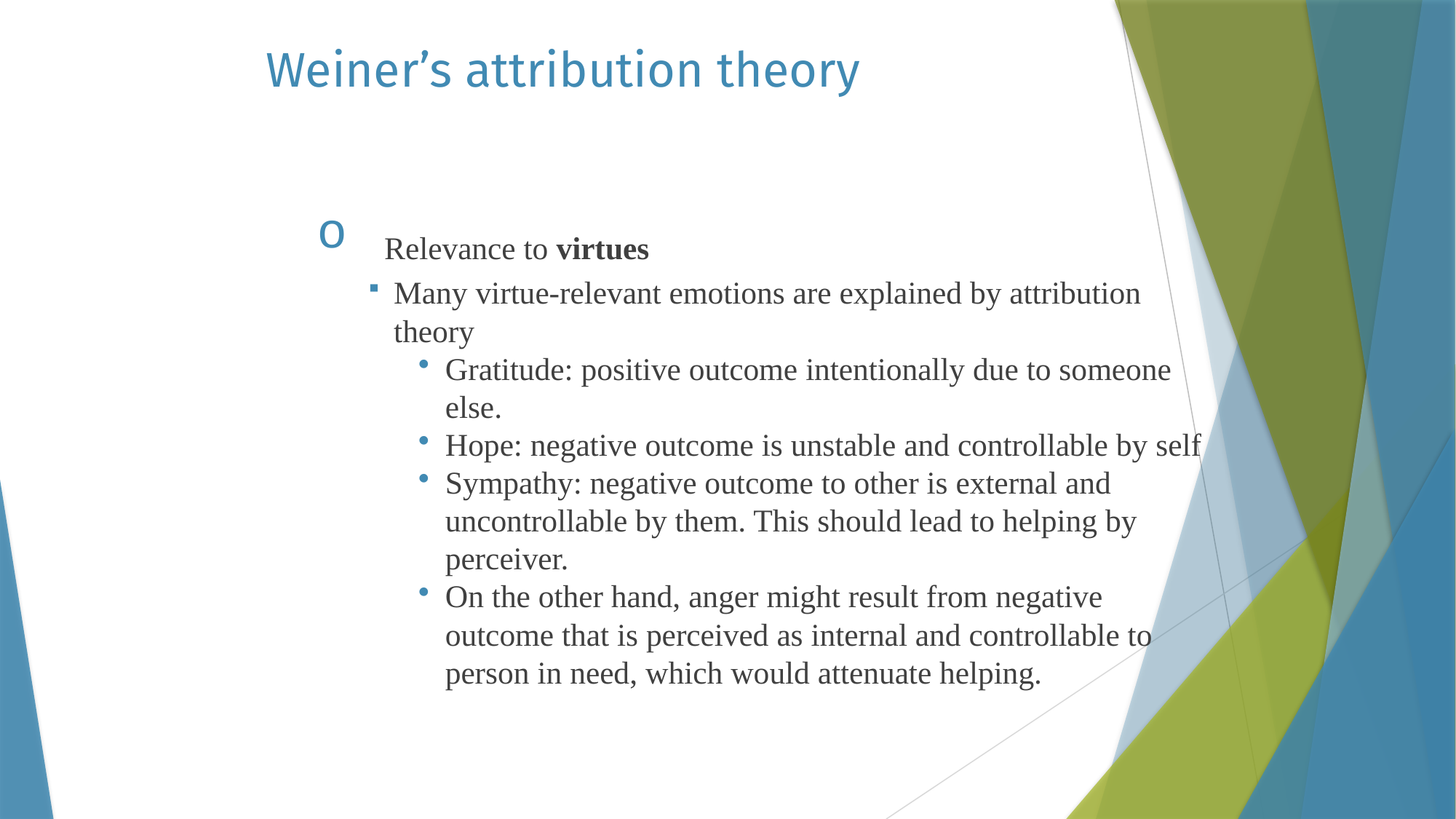

# Weiner’s attribution theory
  Relevance to virtues
Many virtue-relevant emotions are explained by attribution theory
Gratitude: positive outcome intentionally due to someone else.
Hope: negative outcome is unstable and controllable by self
Sympathy: negative outcome to other is external and uncontrollable by them. This should lead to helping by perceiver.
On the other hand, anger might result from negative outcome that is perceived as internal and controllable to person in need, which would attenuate helping.